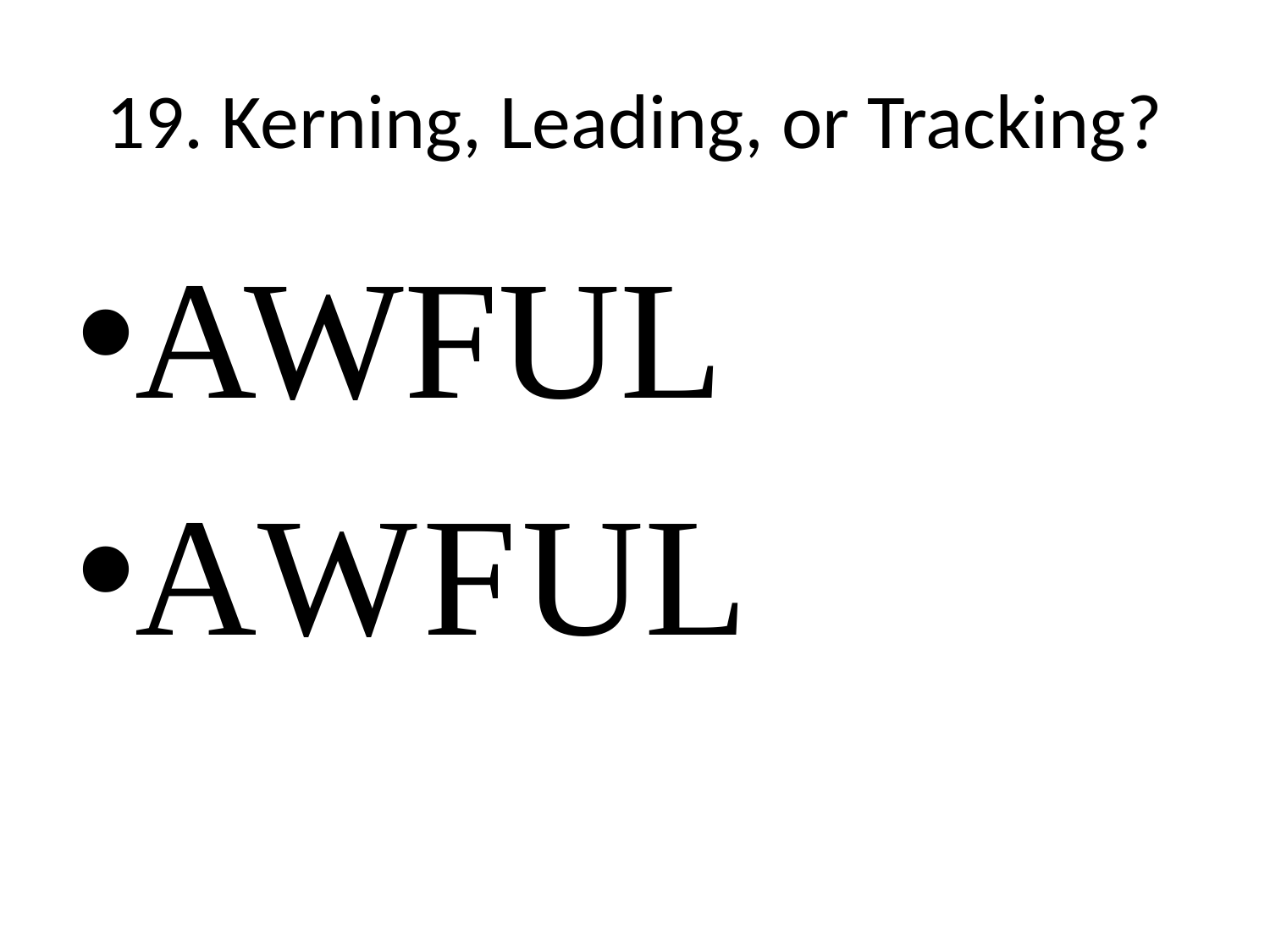

# 19. Kerning, Leading, or Tracking?
AWFUL
AWFUL